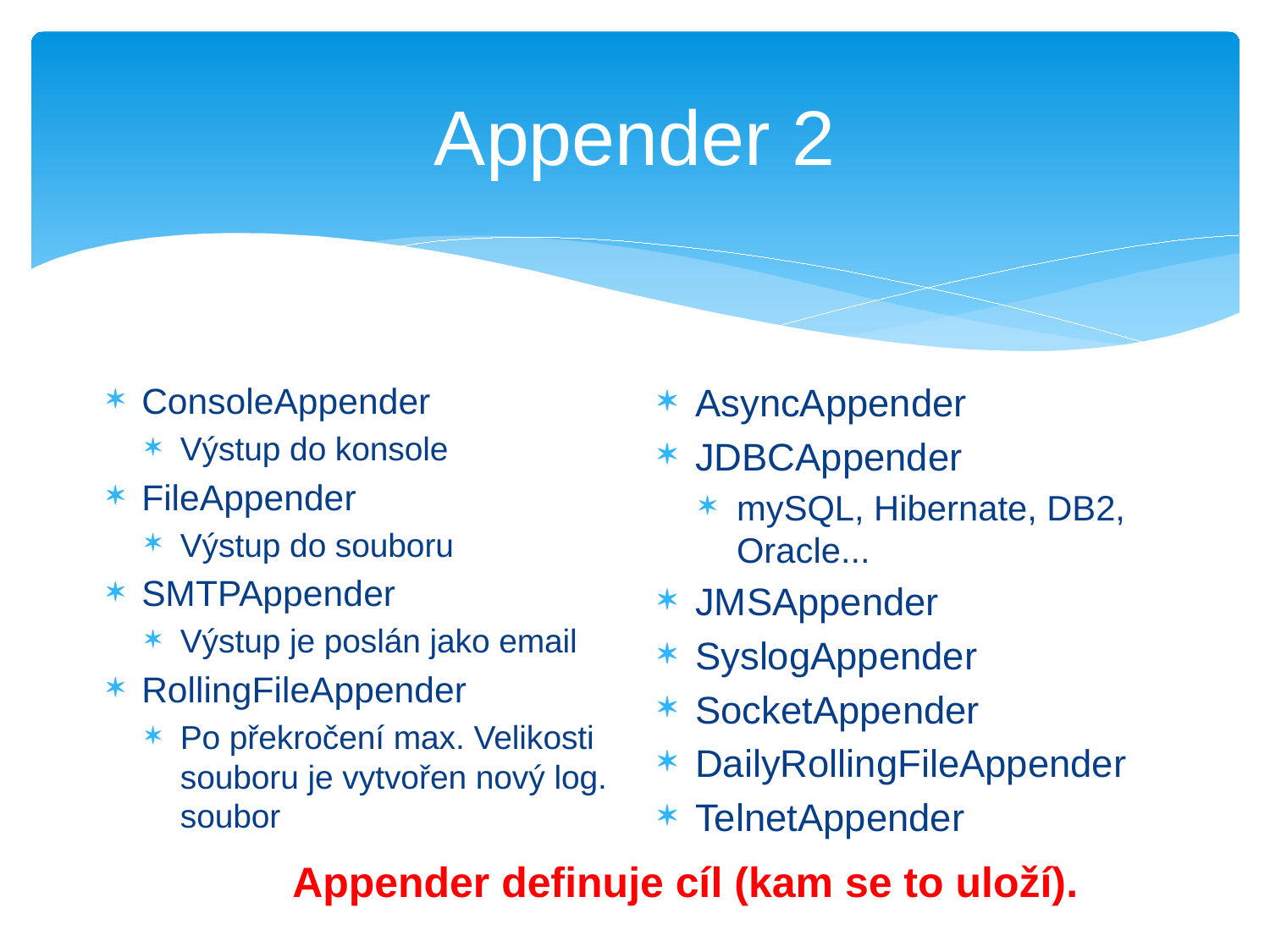

# Appender 2
ConsoleAppender
Výstup do konsole
FileAppender
Výstup do souboru
SMTPAppender
Výstup je poslán jako email
RollingFileAppender
Po překročení max. Velikosti souboru je vytvořen nový log. soubor
AsyncAppender
JDBCAppender
mySQL, Hibernate, DB2, Oracle...
JMSAppender
SyslogAppender
SocketAppender
DailyRollingFileAppender
TelnetAppender

Appender definuje cíl (kam se to uloží).